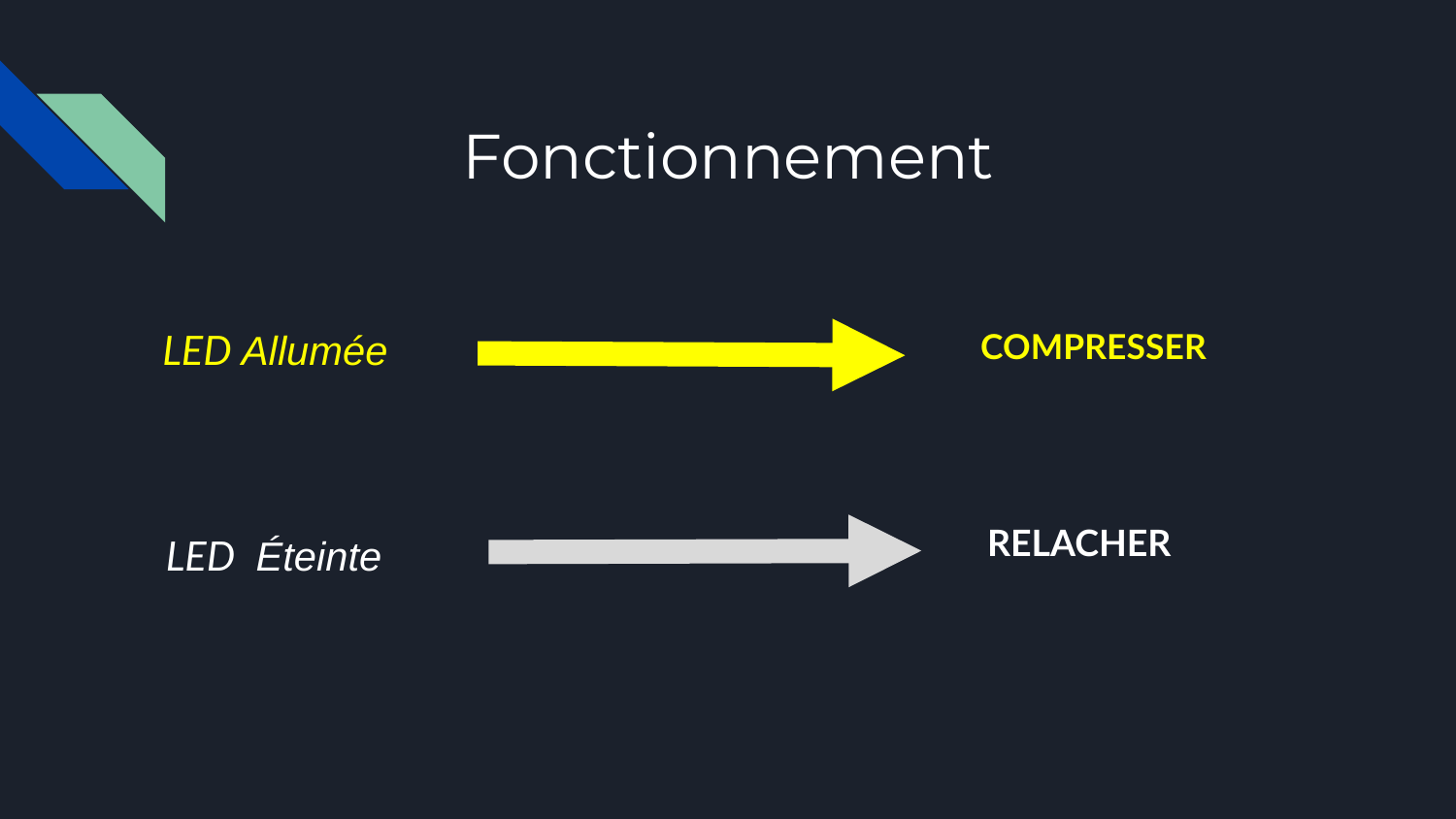

# Fonctionnement
COMPRESSER
LED Allumée
RELACHER
LED  Éteinte